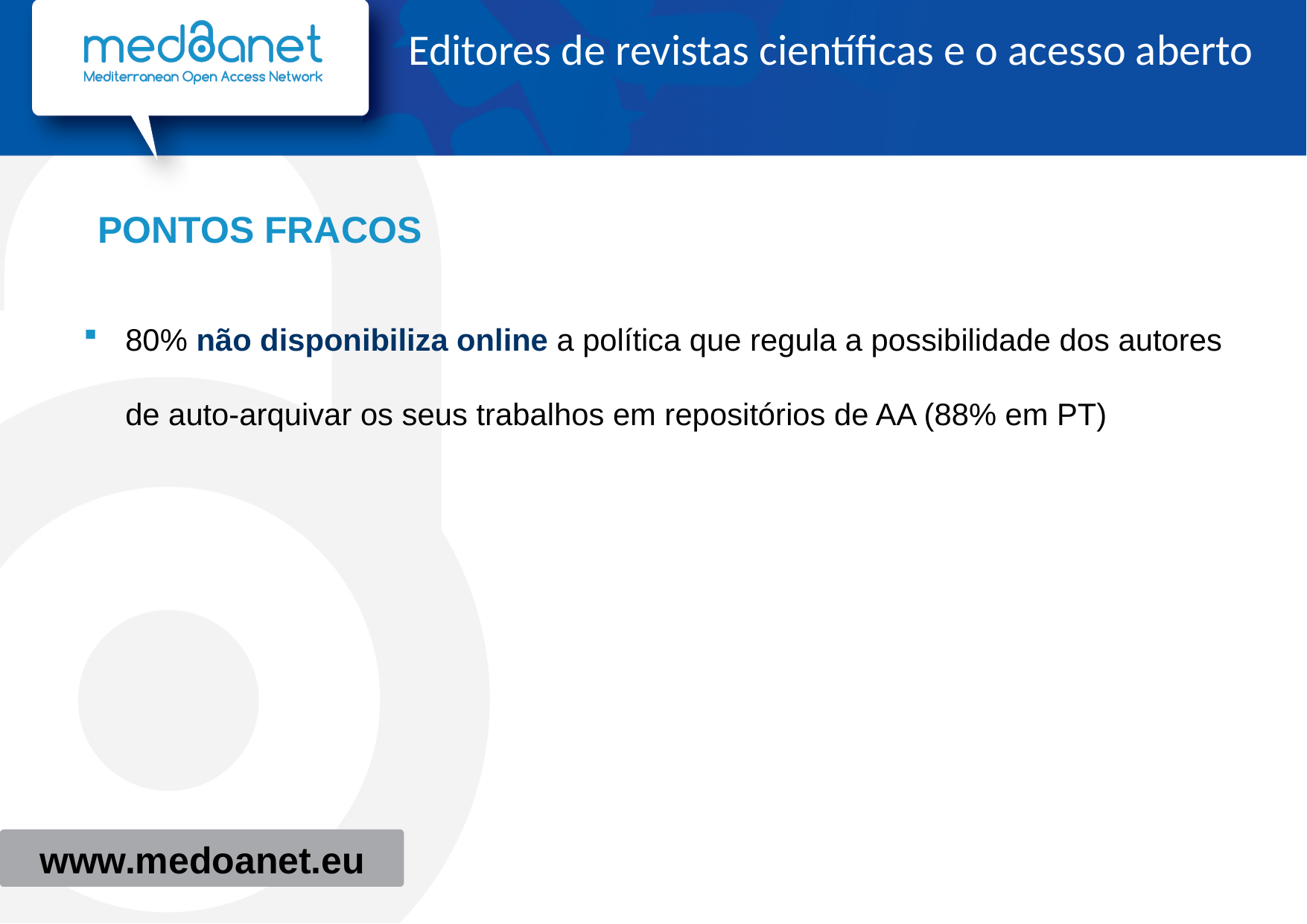

# Editores de revistas científicas e o acesso aberto
PONTOS FRACOS
80% não disponibiliza online a política que regula a possibilidade dos autores de auto-arquivar os seus trabalhos em repositórios de AA (88% em PT)

www.medoanet.eu